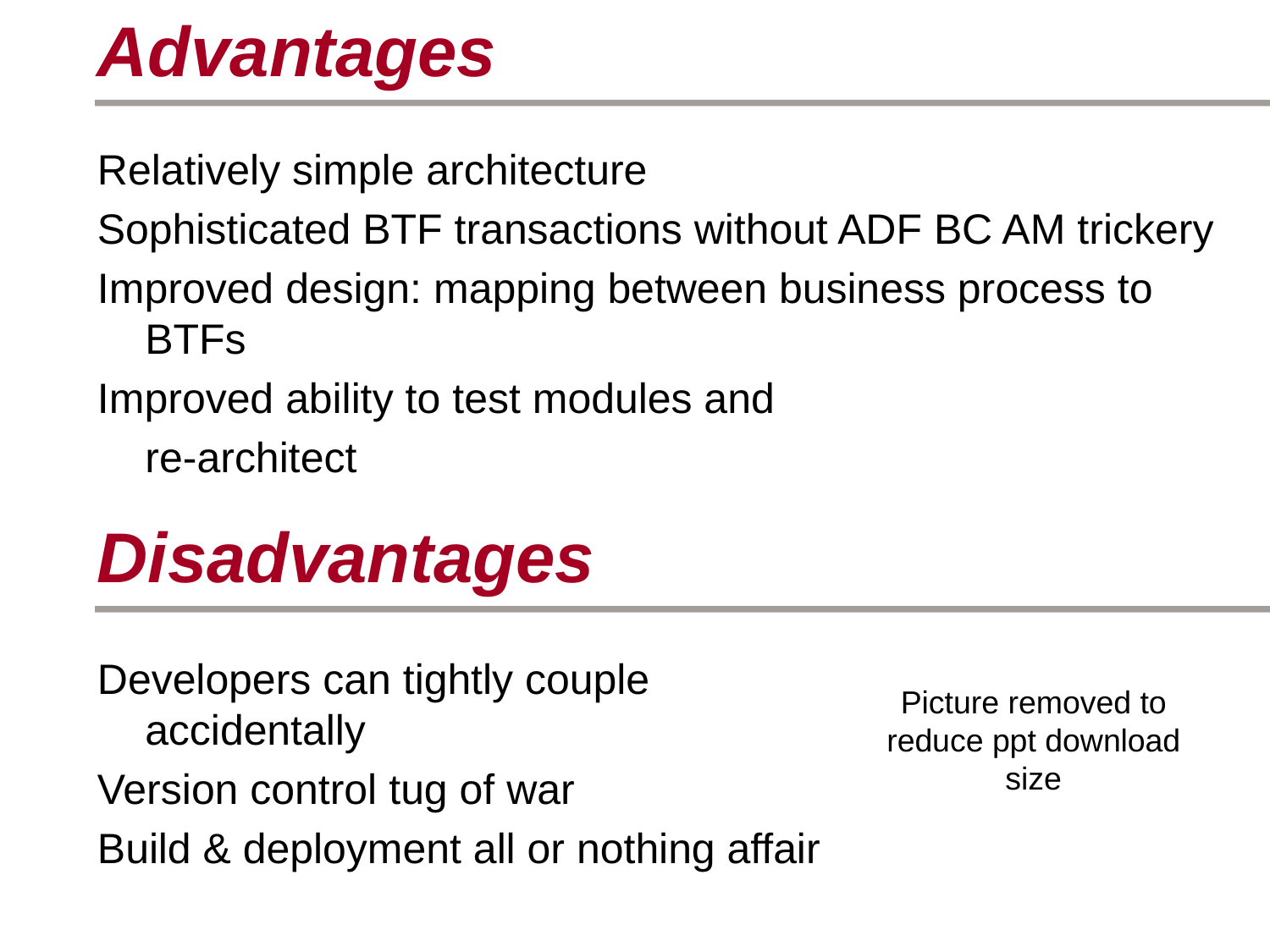

Advantages

Relatively simple architecture
Sophisticated BTF transactions without ADF BC AM trickery
Improved design: mapping between business process to BTFs
Improved ability to test modules and
	re-architect

Disadvantages

Developers can tightly couple accidentally
Version control tug of war
Build & deployment all or nothing affair

Picture removed to reduce ppt download size